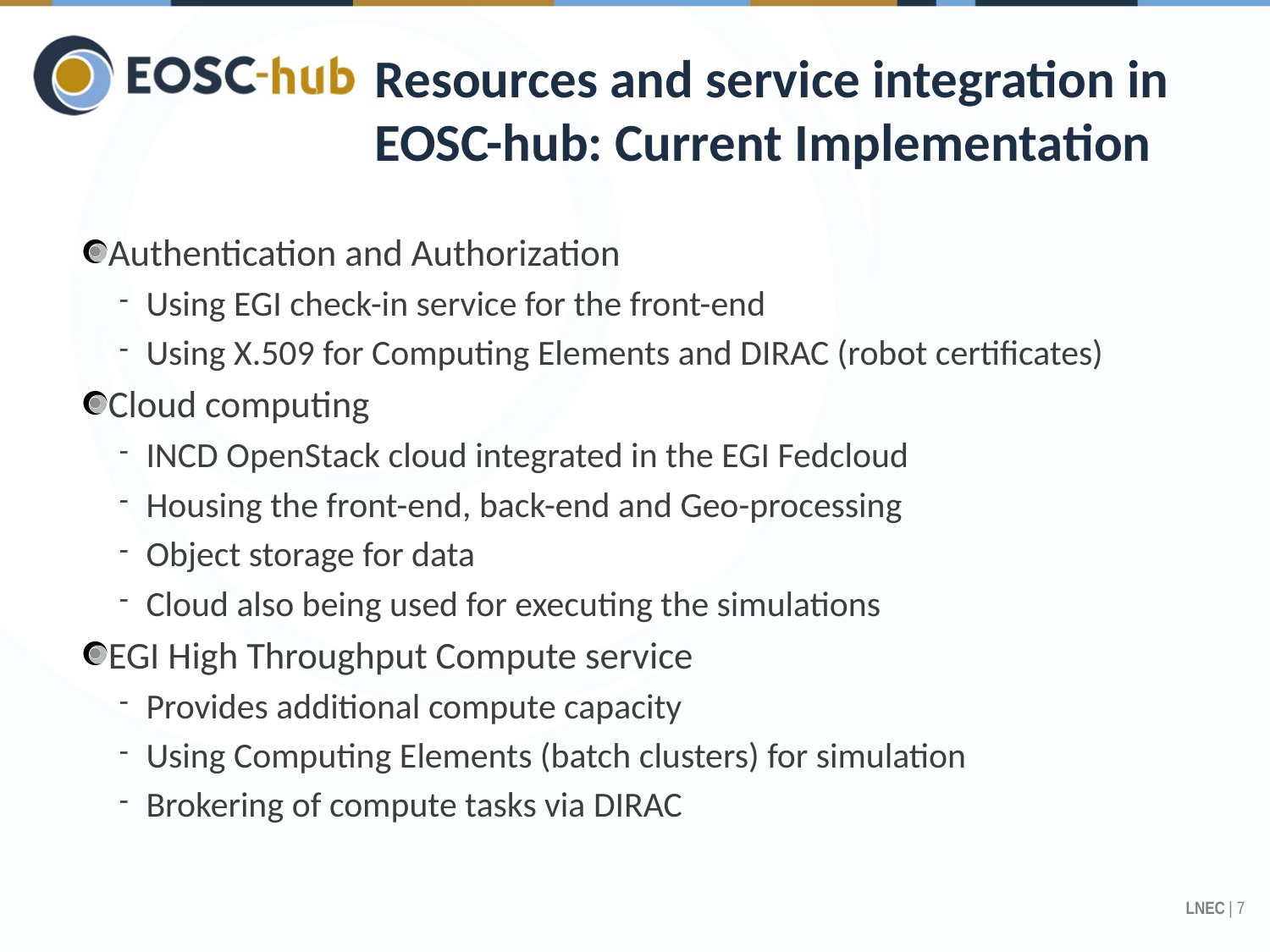

Resources and service integration in EOSC-hub: Current Implementation
Authentication and Authorization
Using EGI check-in service for the front-end
Using X.509 for Computing Elements and DIRAC (robot certificates)
Cloud computing
INCD OpenStack cloud integrated in the EGI Fedcloud
Housing the front-end, back-end and Geo-processing
Object storage for data
Cloud also being used for executing the simulations
EGI High Throughput Compute service
Provides additional compute capacity
Using Computing Elements (batch clusters) for simulation
Brokering of compute tasks via DIRAC

LNEC | 7